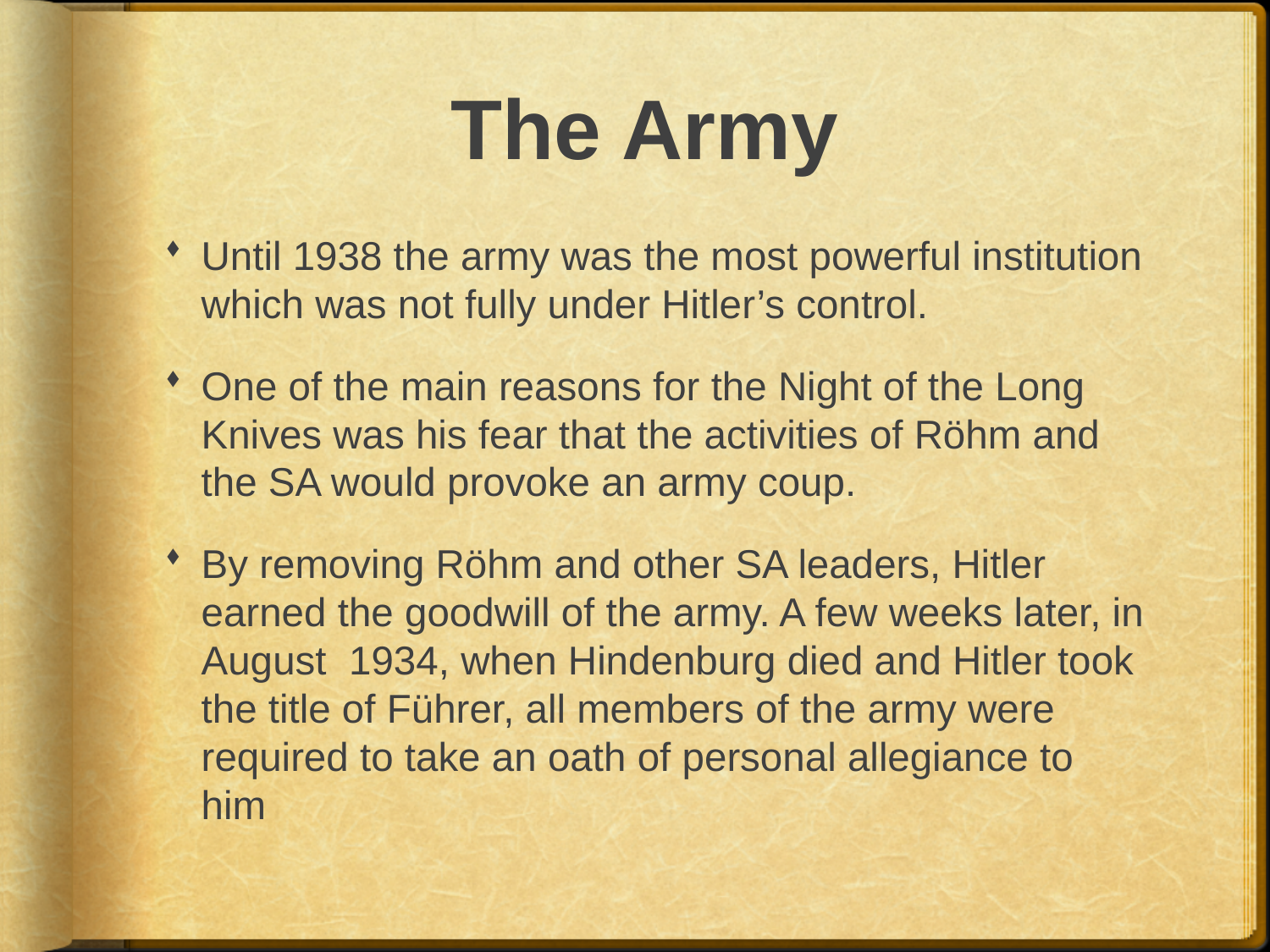

# The Army
Until 1938 the army was the most powerful institution which was not fully under Hitler’s control.
One of the main reasons for the Night of the Long Knives was his fear that the activities of Röhm and the SA would provoke an army coup.
By removing Röhm and other SA leaders, Hitler earned the goodwill of the army. A few weeks later, in August  1934, when Hindenburg died and Hitler took the title of Führer, all members of the army were required to take an oath of personal allegiance to him